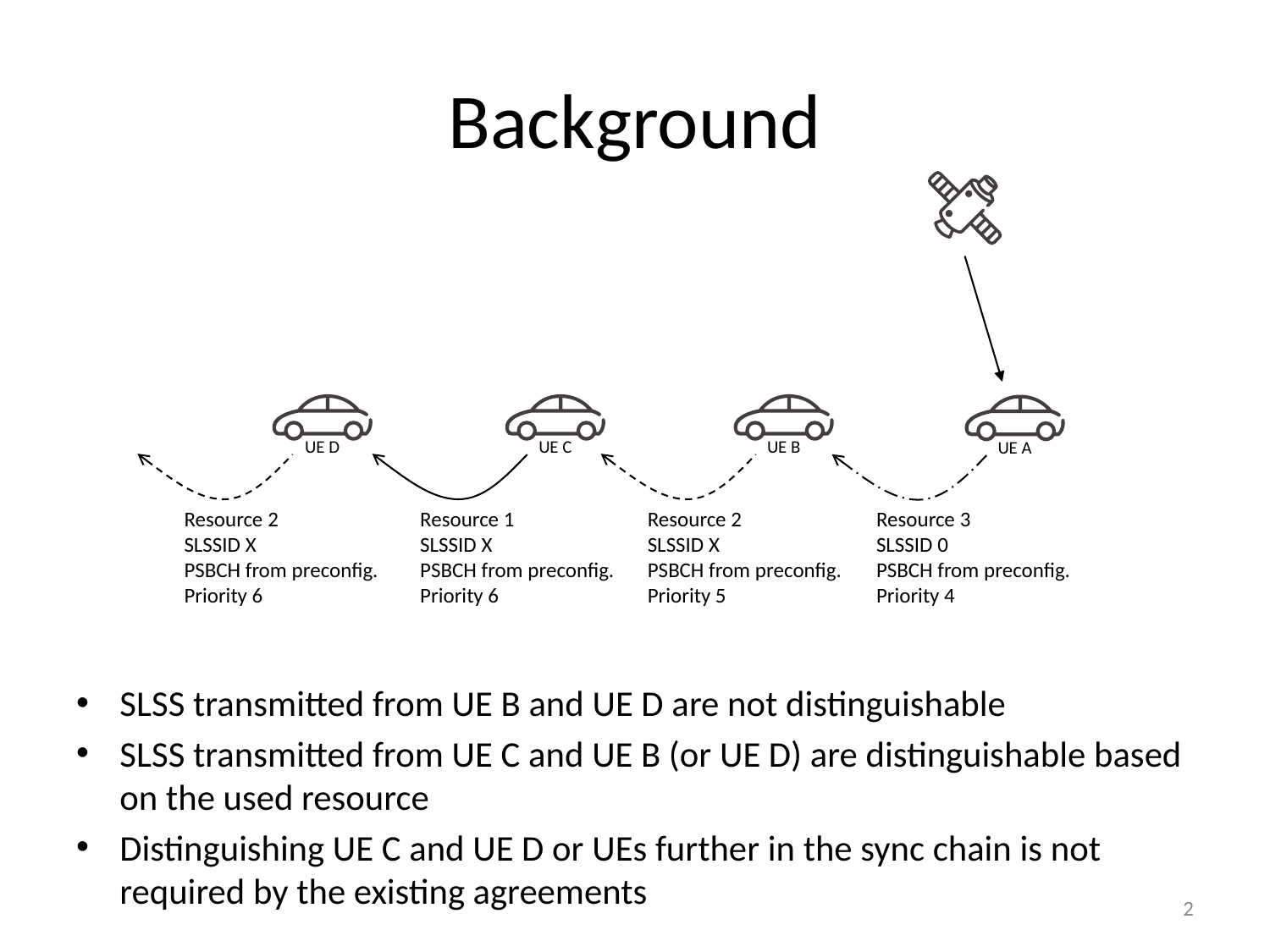

# Background

UE D

UE C

UE B

UE A

Resource 2
SLSSID X
PSBCH from preconfig.
Priority 6
Resource 2
SLSSID X
PSBCH from preconfig.
Priority 5

Resource 3
SLSSID 0
PSBCH from preconfig.
Priority 4
Resource 1
SLSSID X
PSBCH from preconfig.
Priority 6
SLSS transmitted from UE B and UE D are not distinguishable
SLSS transmitted from UE C and UE B (or UE D) are distinguishable based on the used resource
Distinguishing UE C and UE D or UEs further in the sync chain is not required by the existing agreements
2